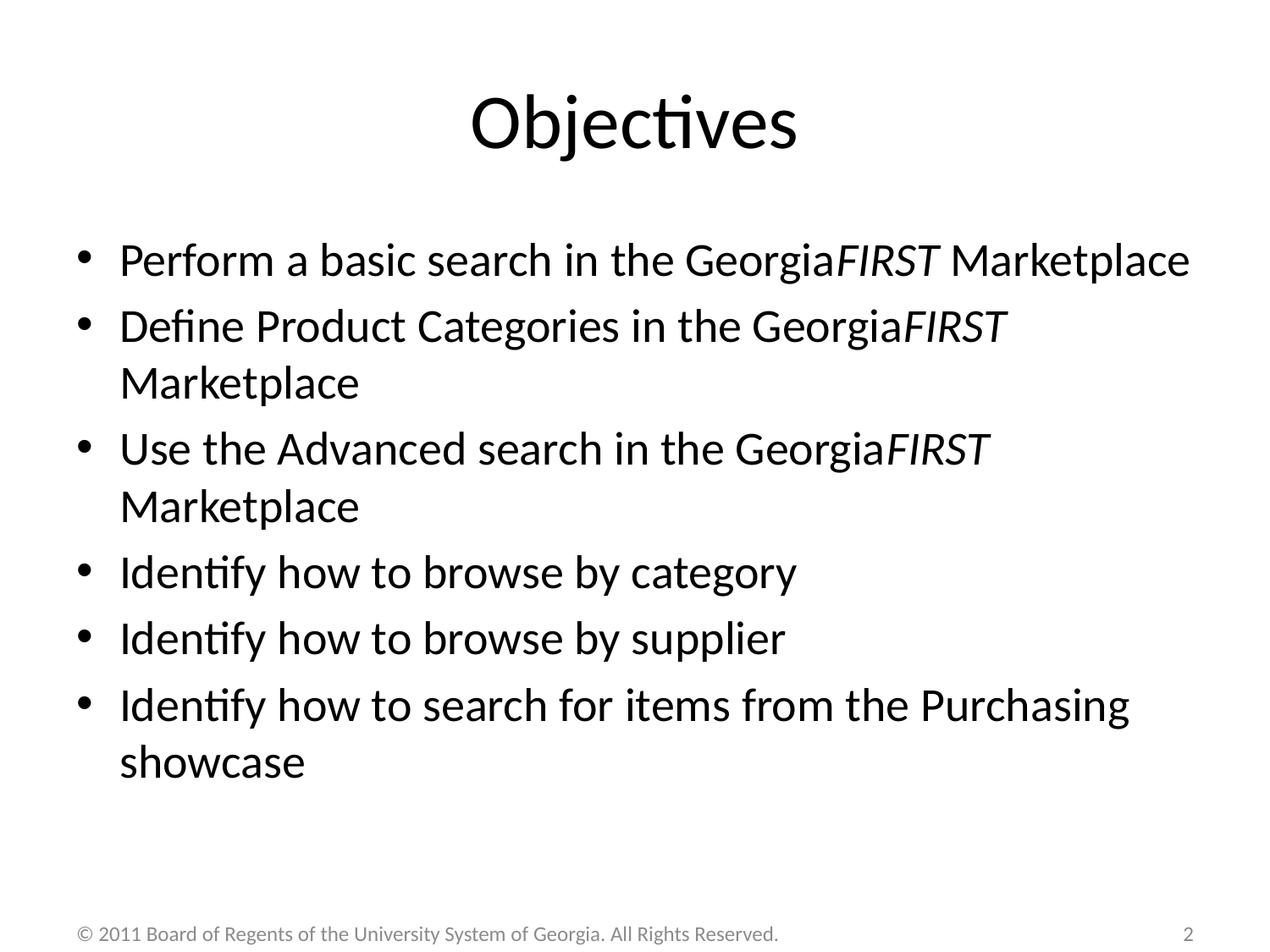

# Objectives
Perform a basic search in the GeorgiaFIRST Marketplace
Define Product Categories in the GeorgiaFIRST Marketplace
Use the Advanced search in the GeorgiaFIRST Marketplace
Identify how to browse by category
Identify how to browse by supplier
Identify how to search for items from the Purchasing showcase
© 2011 Board of Regents of the University System of Georgia. All Rights Reserved.
2